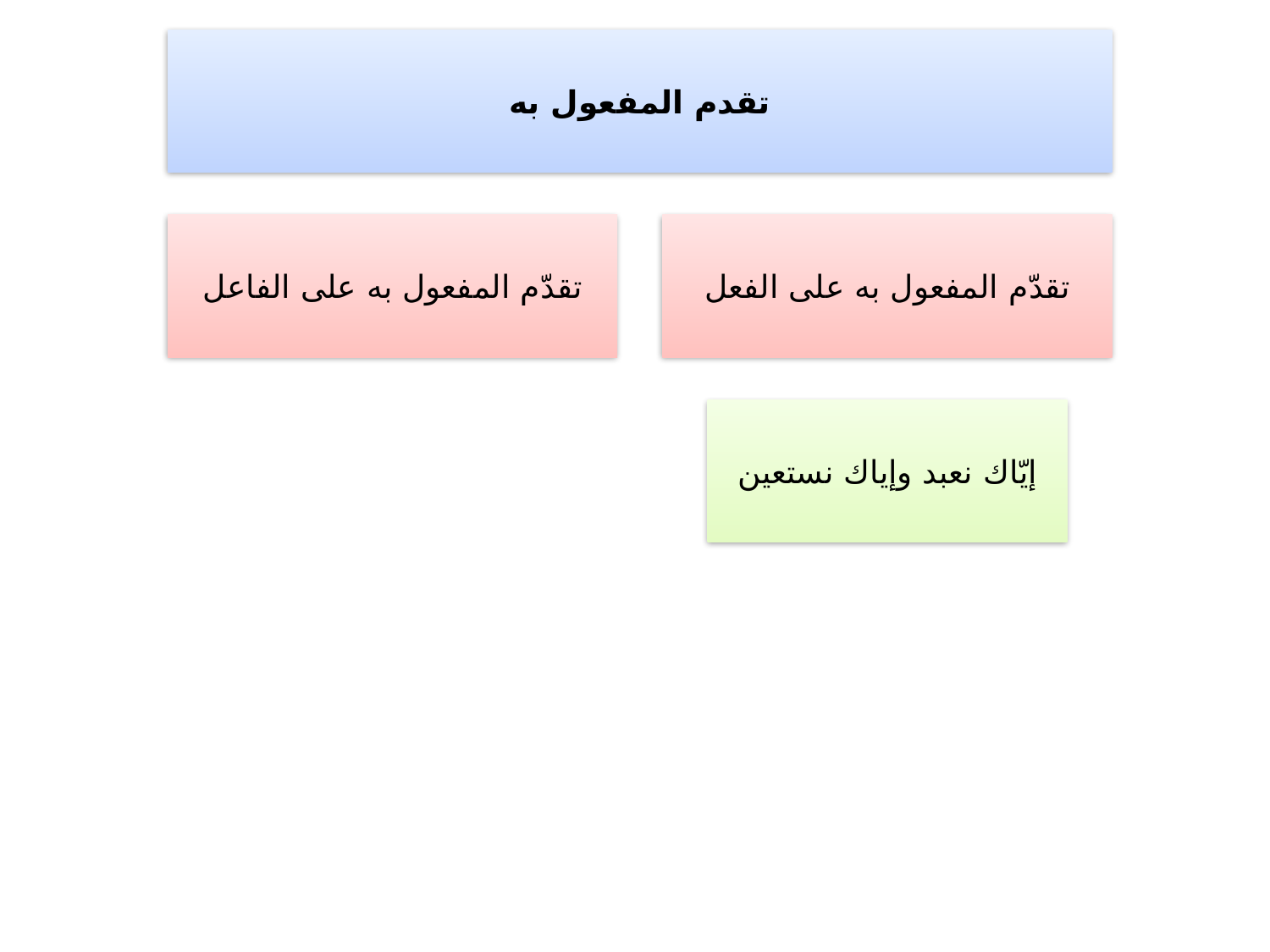

تقدم المفعول به
تقدّم المفعول به على الفاعل
تقدّم المفعول به على الفعل
إيّاك نعبد وإياك نستعين